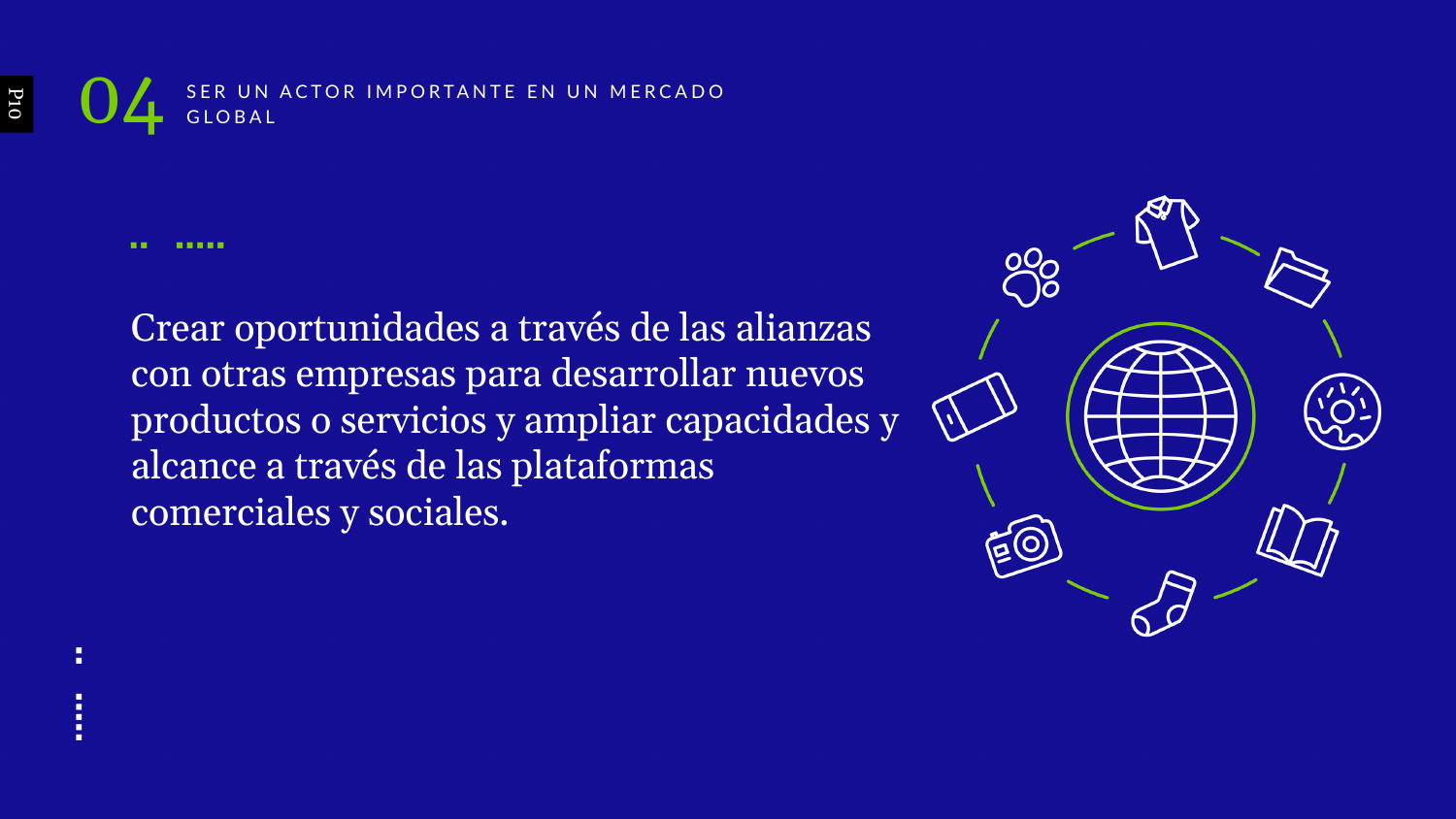

04
Ser un actor importante en un mercado global

P10
Crear oportunidades a través de las alianzas con otras empresas para desarrollar nuevos productos o servicios y ampliar capacidades y alcance a través de las plataformas comerciales y sociales.